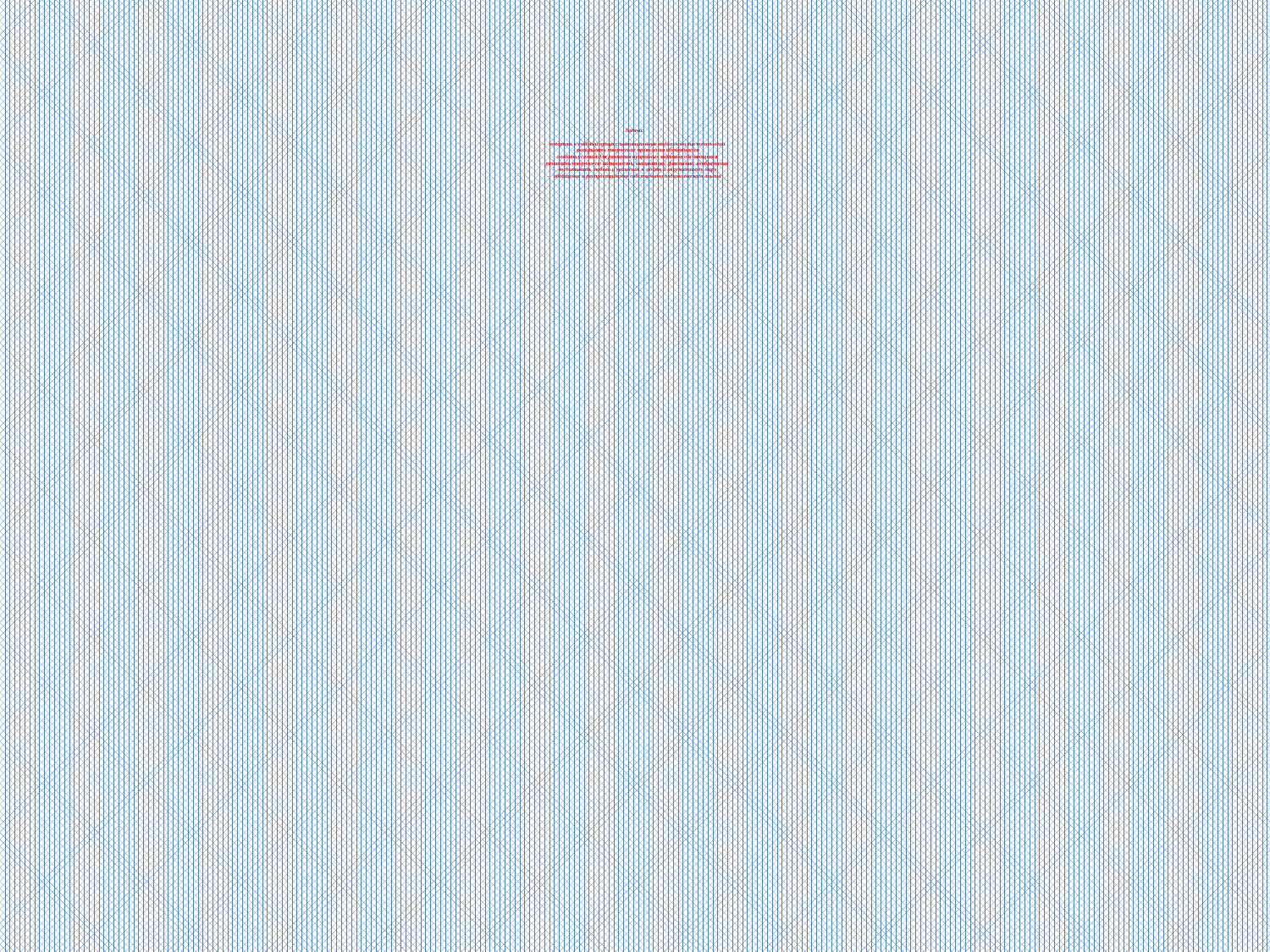

# Задачи:   -   внедрять в учебный процесс инновационные педагогические технологии  -  раскрывать творческие проявления обучающихся -   создать условия для развития природных задатков обучающихся -   развивать творческую активность, инициативу, фантазию, воображение -   воспитывать любовь и уважение к людям и окружающему миру -   обобщение и распространение собственного педагогического опыта